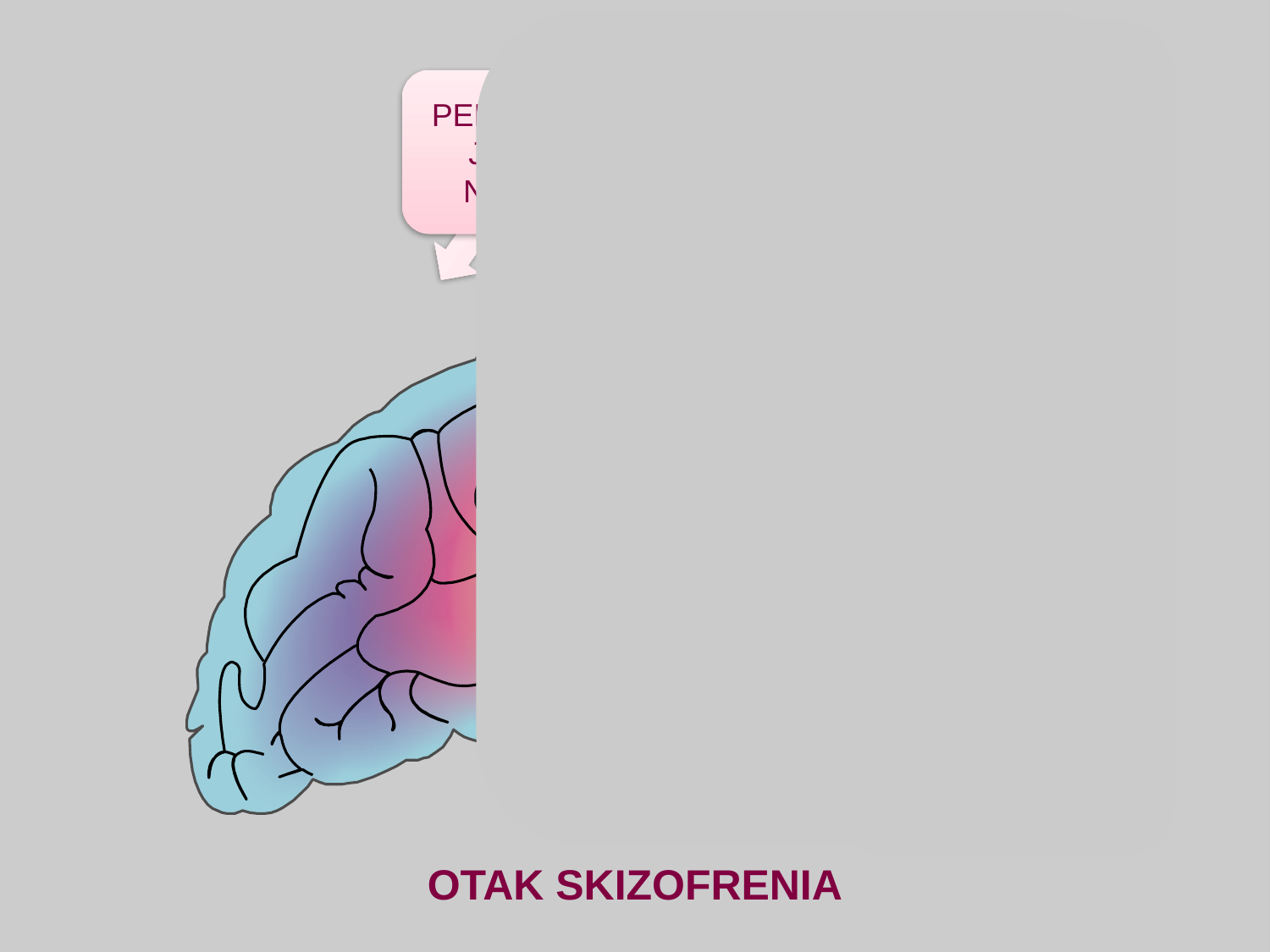

LESI MINOR
HIPOKAMPUS, AMIGDALA, KORTEKS PREFRONTAL

OTAK SKIZOFRENIA